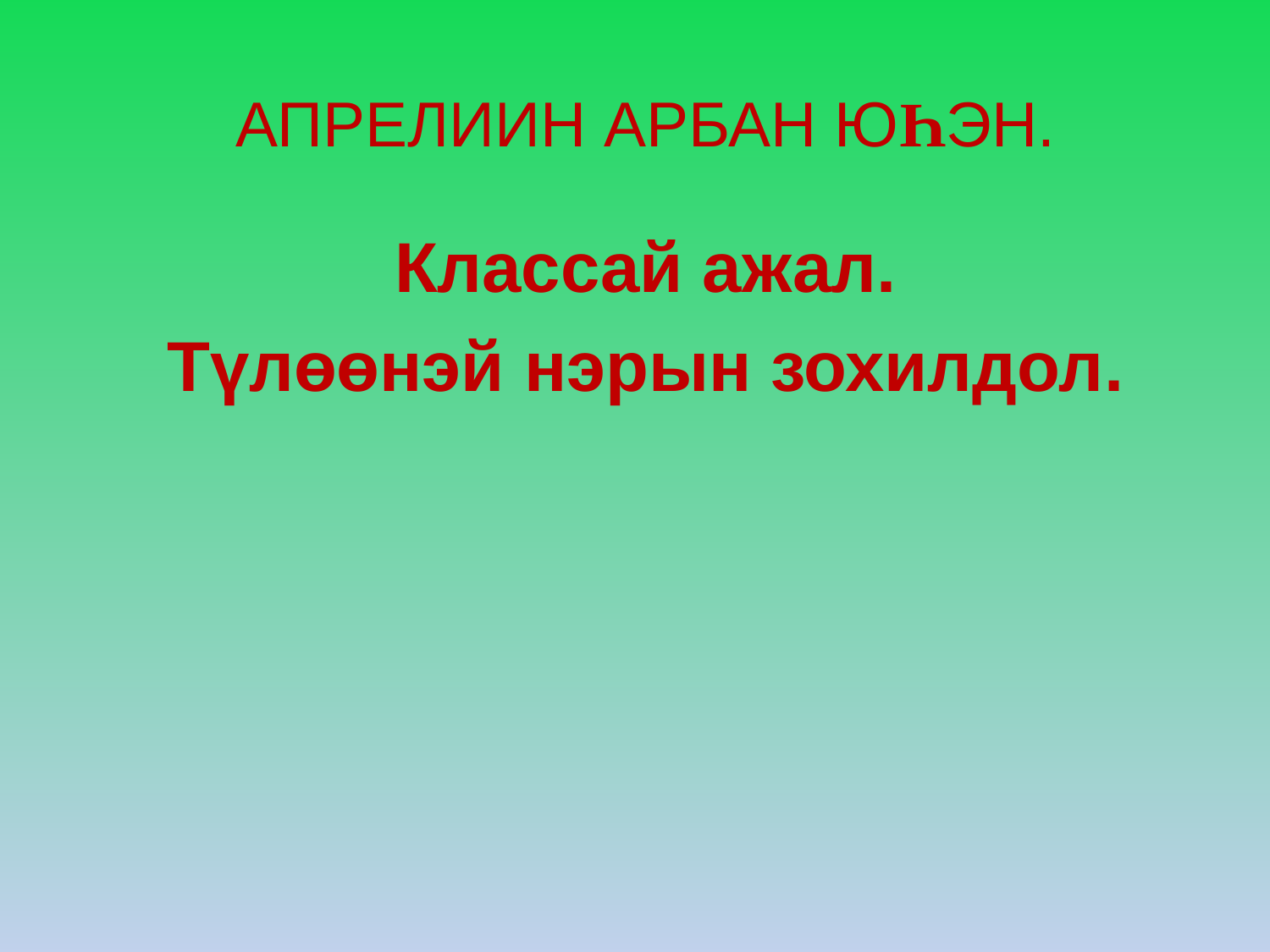

# Апрелиин арбан юһэн.
Классай ажал.
Түлөөнэй нэрын зохилдол.